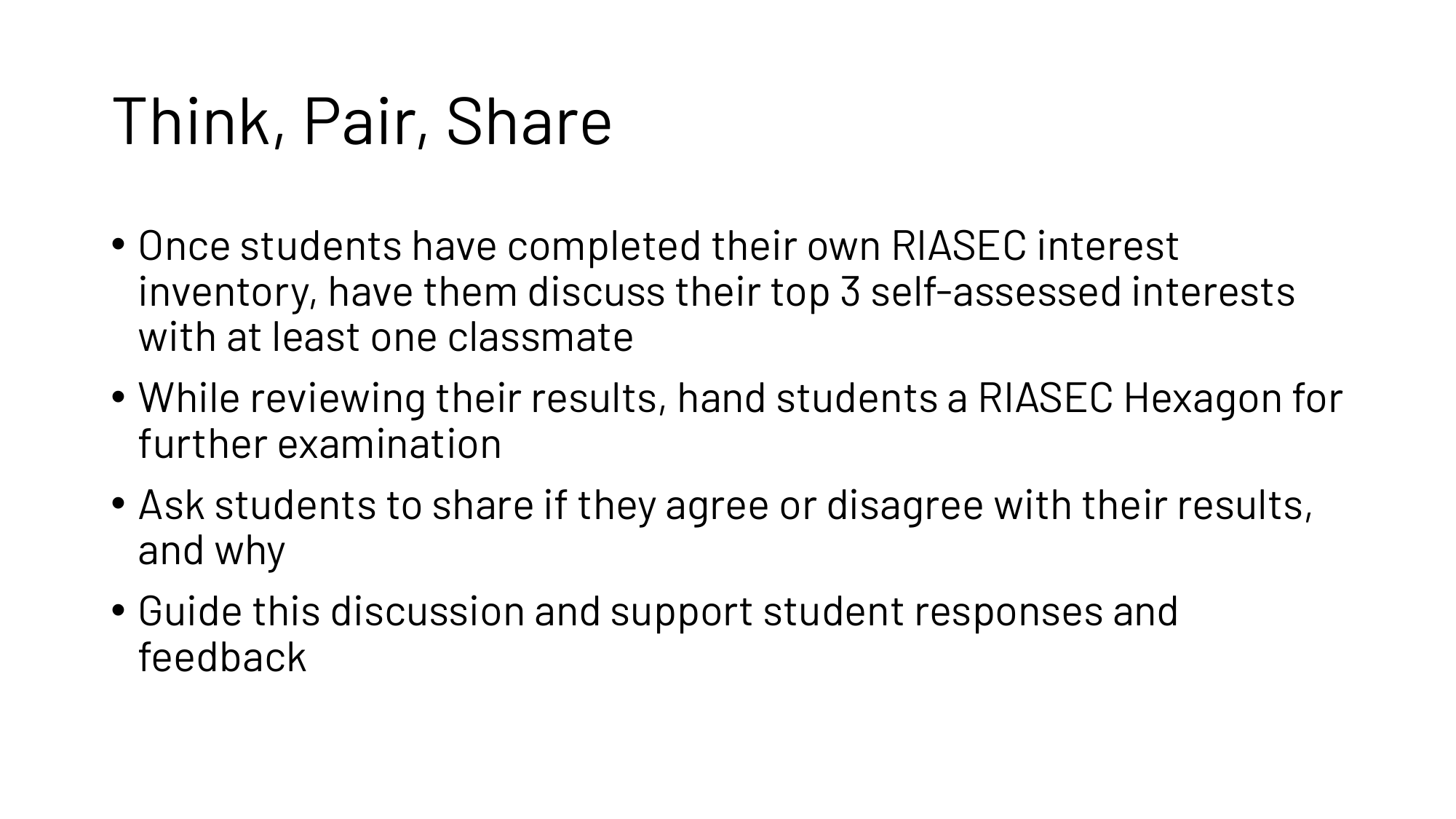

# Think, Pair, Share
Once students have completed their own RIASEC interest inventory, have them discuss their top 3 self-assessed interests with at least one classmate
While reviewing their results, hand students a RIASEC Hexagon for further examination
Ask students to share if they agree or disagree with their results, and why
Guide this discussion and support student responses and feedback